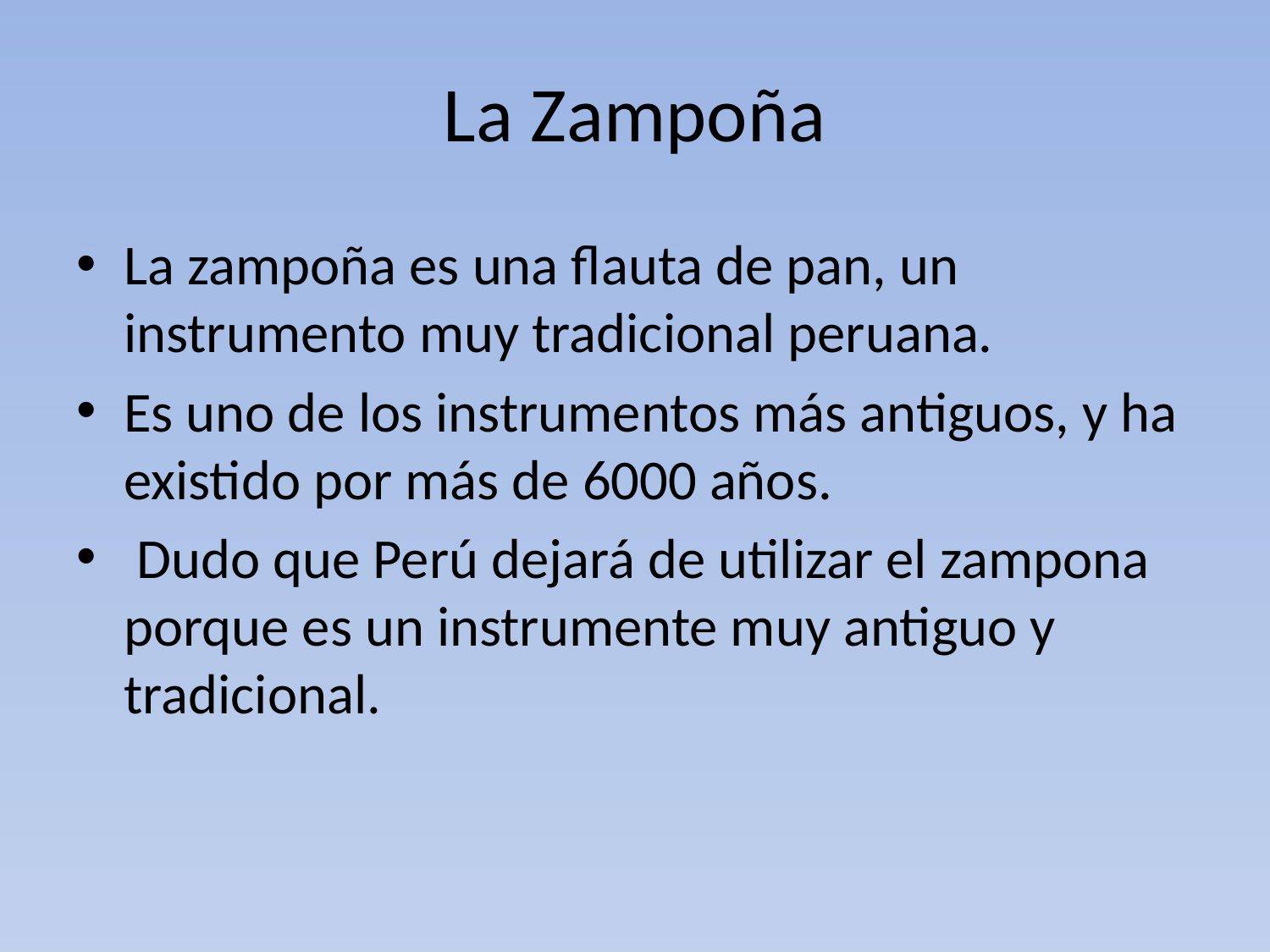

# La Zampoña
La zampoña es una flauta de pan, un instrumento muy tradicional peruana.
Es uno de los instrumentos más antiguos, y ha existido por más de 6000 años.
 Dudo que Perú dejará de utilizar el zampona porque es un instrumente muy antiguo y tradicional.